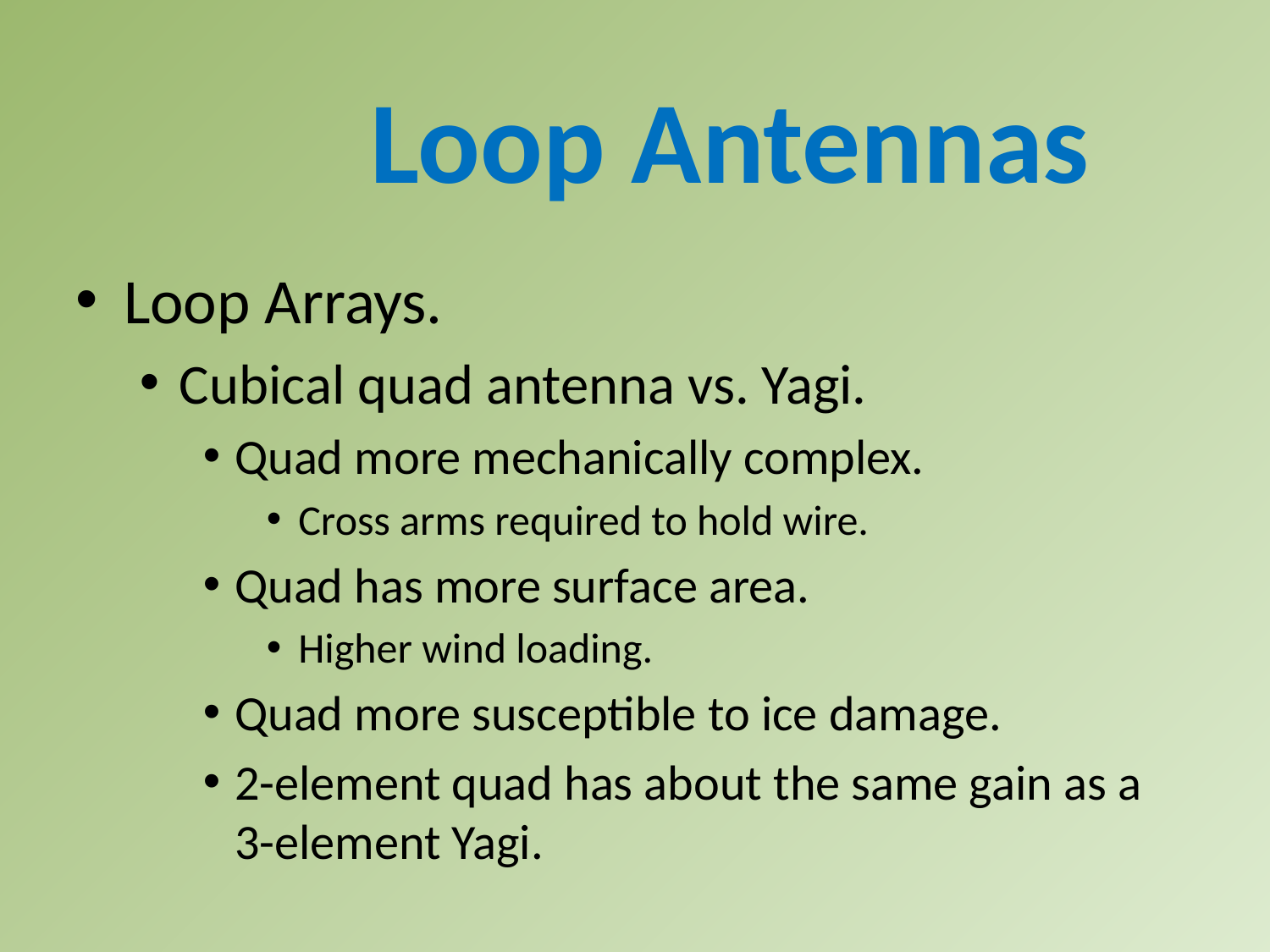

Loop Antennas
Loop Arrays.
Cubical quad antenna vs. Yagi.
Quad more mechanically complex.
Cross arms required to hold wire.
Quad has more surface area.
Higher wind loading.
Quad more susceptible to ice damage.
2-element quad has about the same gain as a 3-element Yagi.